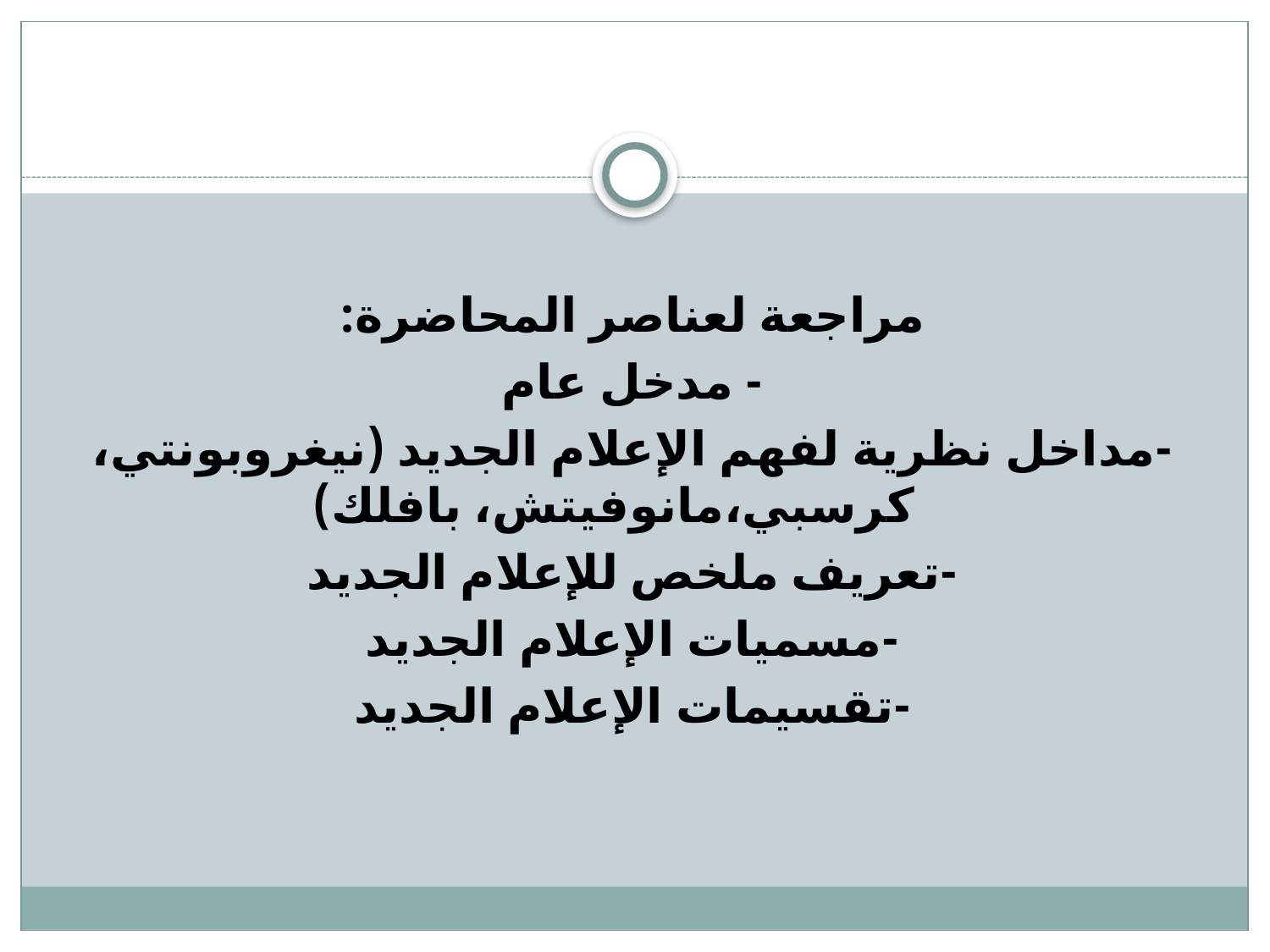

#

مراجعة لعناصر المحاضرة:
- مدخل عام
-مداخل نظرية لفهم الإعلام الجديد (نيغروبونتي، كرسبي،مانوفيتش، بافلك)
-تعريف ملخص للإعلام الجديد
-مسميات الإعلام الجديد
-تقسيمات الإعلام الجديد